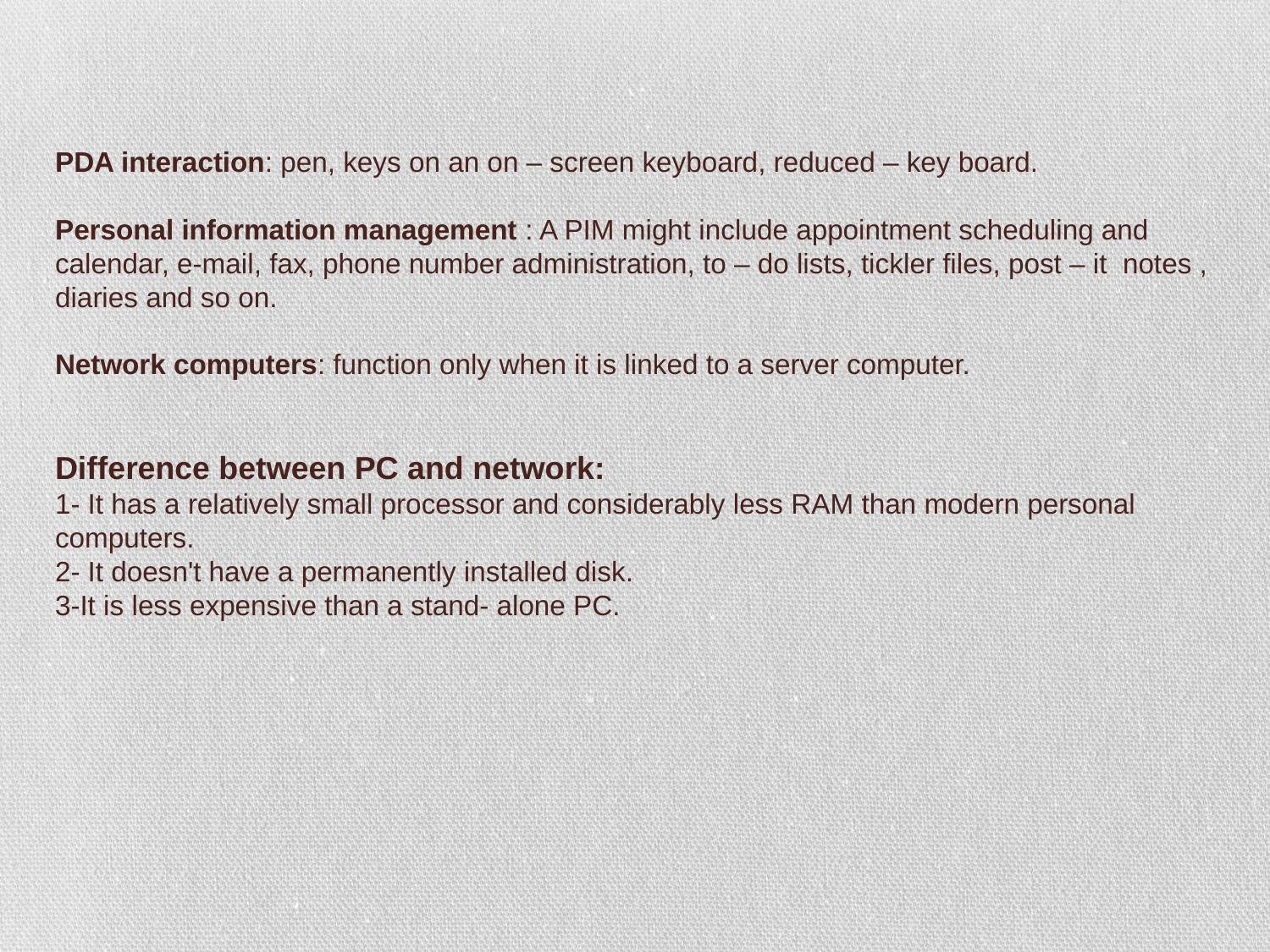

# PDA interaction: pen, keys on an on – screen keyboard, reduced – key board. Personal information management : A PIM might include appointment scheduling and calendar, e-mail, fax, phone number administration, to – do lists, tickler files, post – it  notes , diaries and so on. Network computers: function only when it is linked to a server computer. Difference between PC and network: 1- It has a relatively small processor and considerably less RAM than modern personal computers. 2- It doesn't have a permanently installed disk. 3-It is less expensive than a stand- alone PC.